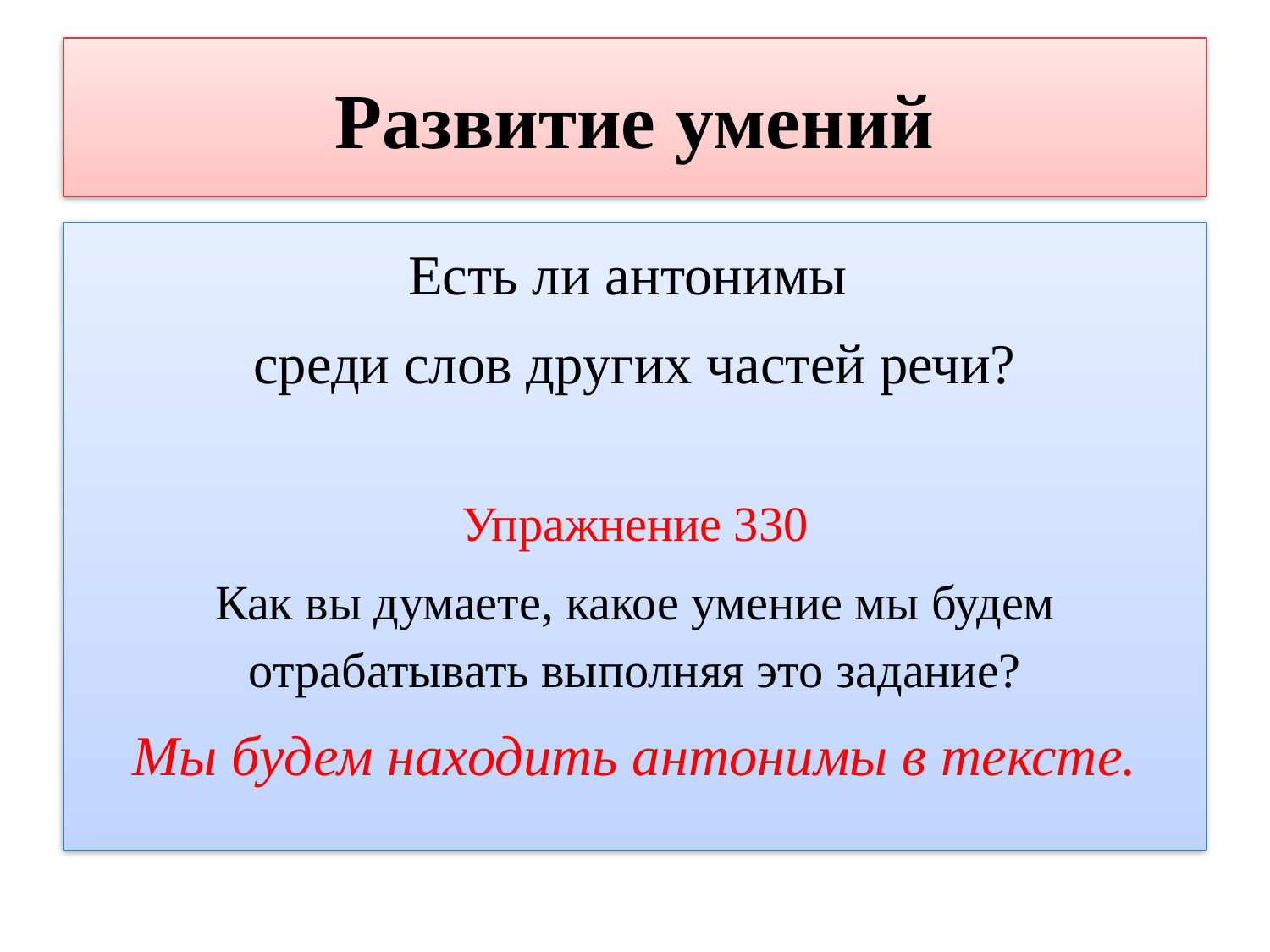

# Развитие умений
Есть ли антонимы
среди слов других частей речи?

Упражнение 330
Как вы думаете, какое умение мы будем отрабатывать выполняя это задание?
Мы будем находить антонимы в тексте.